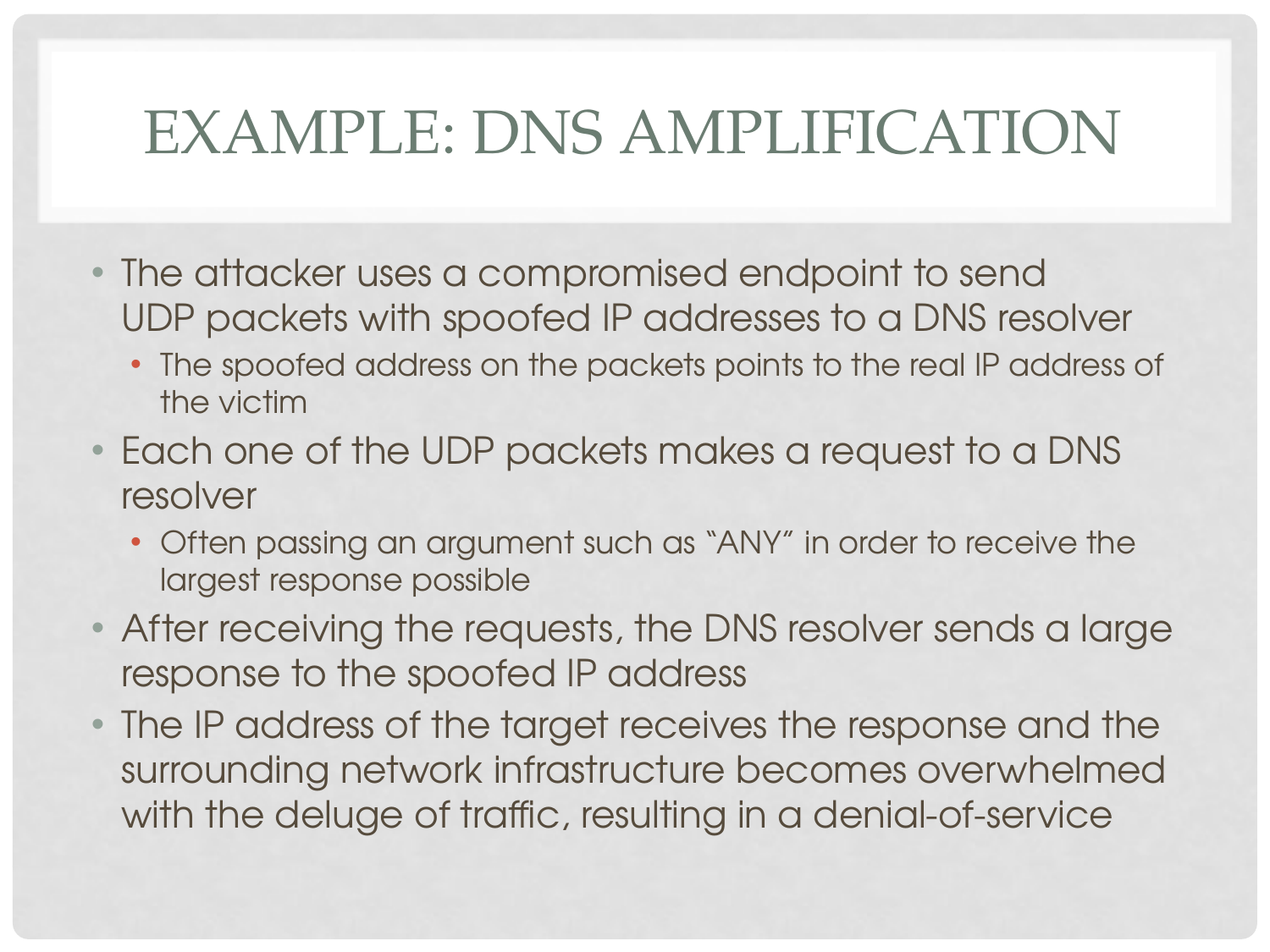

# Example: DNS Amplification
The attacker uses a compromised endpoint to send UDP packets with spoofed IP addresses to a DNS resolver
The spoofed address on the packets points to the real IP address of the victim
Each one of the UDP packets makes a request to a DNS resolver
Often passing an argument such as “ANY” in order to receive the largest response possible
After receiving the requests, the DNS resolver sends a large response to the spoofed IP address
The IP address of the target receives the response and the surrounding network infrastructure becomes overwhelmed with the deluge of traffic, resulting in a denial-of-service